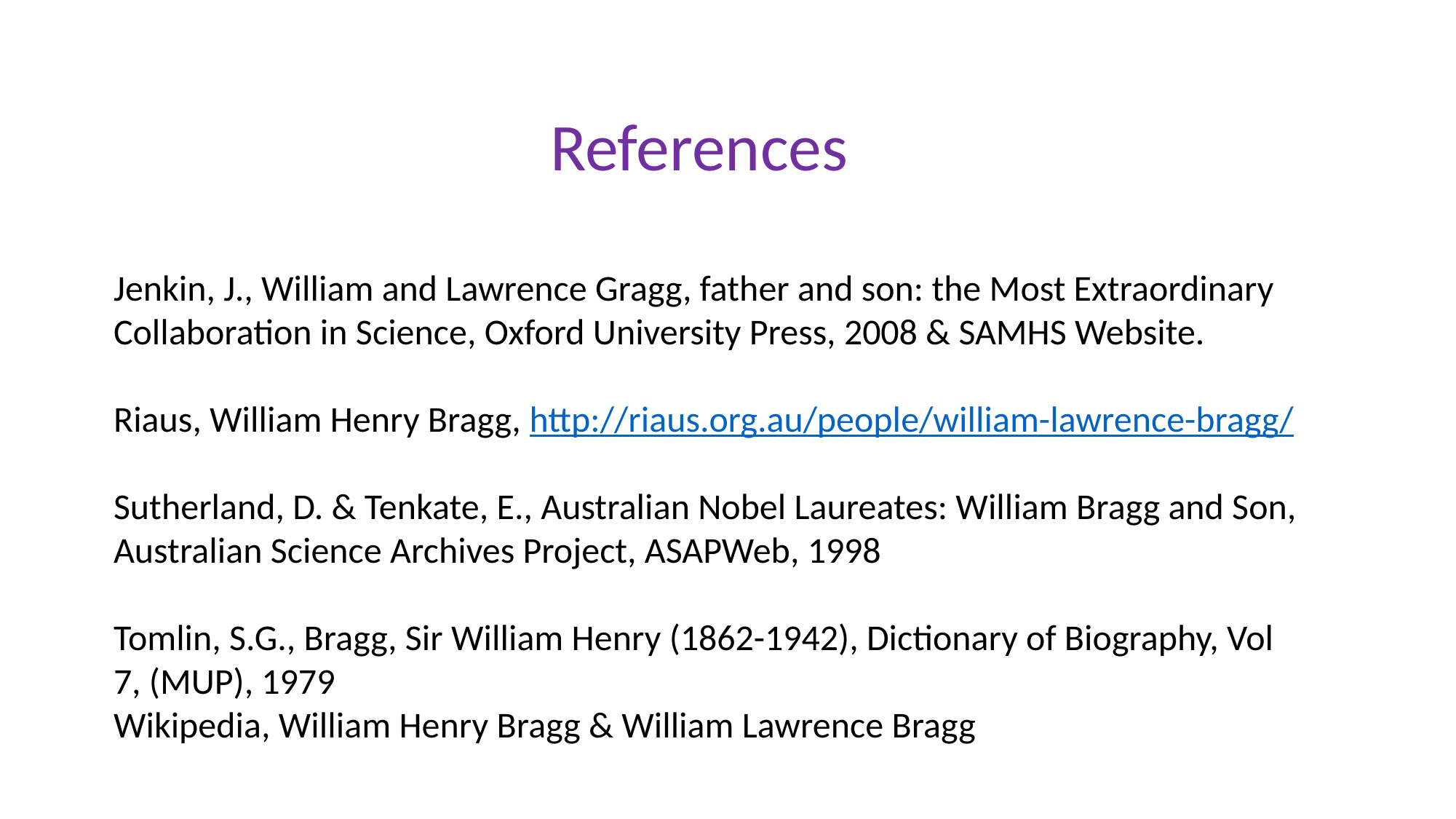

References

Jenkin, J., William and Lawrence Gragg, father and son: the Most Extraordinary Collaboration in Science, Oxford University Press, 2008 & SAMHS Website.

Riaus, William Henry Bragg, http://riaus.org.au/people/william-lawrence-bragg/

Sutherland, D. & Tenkate, E., Australian Nobel Laureates: William Bragg and Son, Australian Science Archives Project, ASAPWeb, 1998

Tomlin, S.G., Bragg, Sir William Henry (1862-1942), Dictionary of Biography, Vol 7, (MUP), 1979
Wikipedia, William Henry Bragg & William Lawrence Bragg